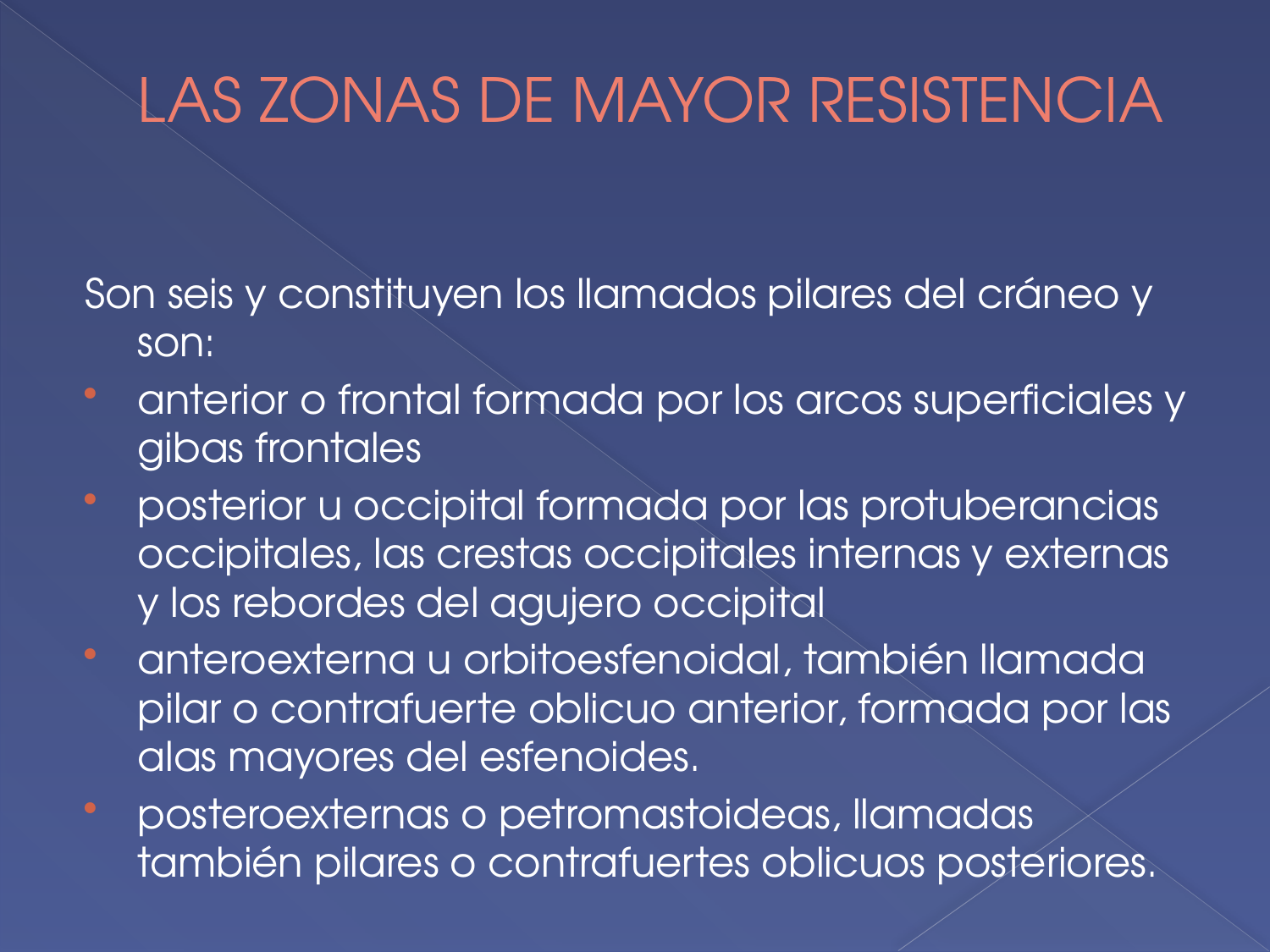

# LAS ZONAS DE MAYOR RESISTENCIA
Son seis y constituyen los llamados pilares del cráneo y son:
anterior o frontal formada por los arcos superficiales y gibas frontales
posterior u occipital formada por las protuberancias occipitales, las crestas occipitales internas y externas y los rebordes del agujero occipital
anteroexterna u orbitoesfenoidal, también llamada pilar o contrafuerte oblicuo anterior, formada por las alas mayores del esfenoides.
posteroexternas o petromastoideas, llamadas también pilares o contrafuertes oblicuos posteriores.